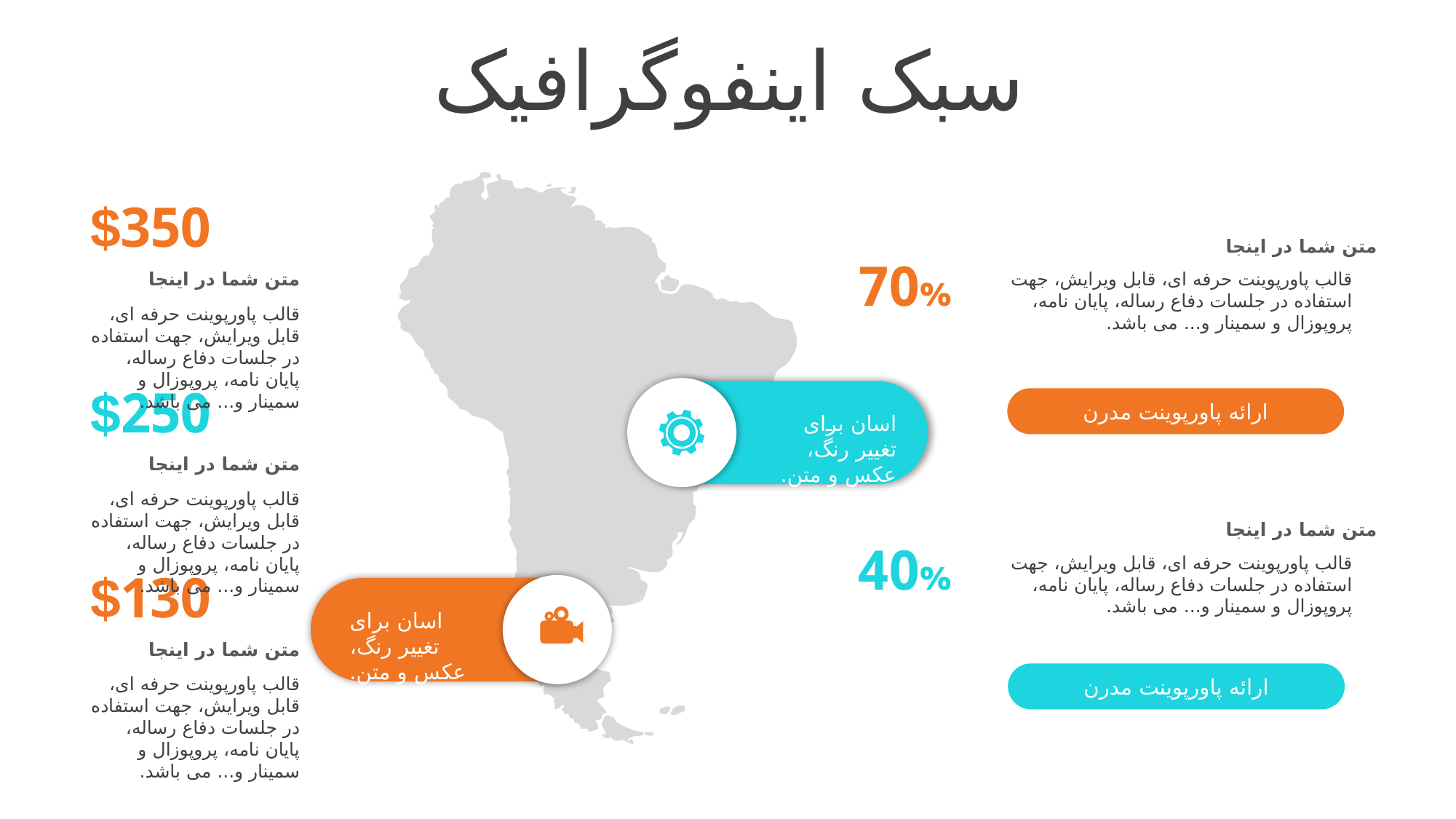

سبک اینفوگرافیک

$350
متن شما در اینجا
قالب پاورپوینت حرفه ای، قابل ویرایش، جهت استفاده در جلسات دفاع رساله، پایان نامه، پروپوزال و سمینار و... می باشد.
70%
متن شما در اینجا
قالب پاورپوینت حرفه ای، قابل ویرایش، جهت استفاده در جلسات دفاع رساله، پایان نامه، پروپوزال و سمینار و... می باشد.
$250

ارائه پاورپوینت مدرن
اسان برای تغییر رنگ، عکس و متن.

متن شما در اینجا
قالب پاورپوینت حرفه ای، قابل ویرایش، جهت استفاده در جلسات دفاع رساله، پایان نامه، پروپوزال و سمینار و... می باشد.
متن شما در اینجا
قالب پاورپوینت حرفه ای، قابل ویرایش، جهت استفاده در جلسات دفاع رساله، پایان نامه، پروپوزال و سمینار و... می باشد.
40%
$130

اسان برای تغییر رنگ، عکس و متن.

متن شما در اینجا
قالب پاورپوینت حرفه ای، قابل ویرایش، جهت استفاده در جلسات دفاع رساله، پایان نامه، پروپوزال و سمینار و... می باشد.
ارائه پاورپوینت مدرن